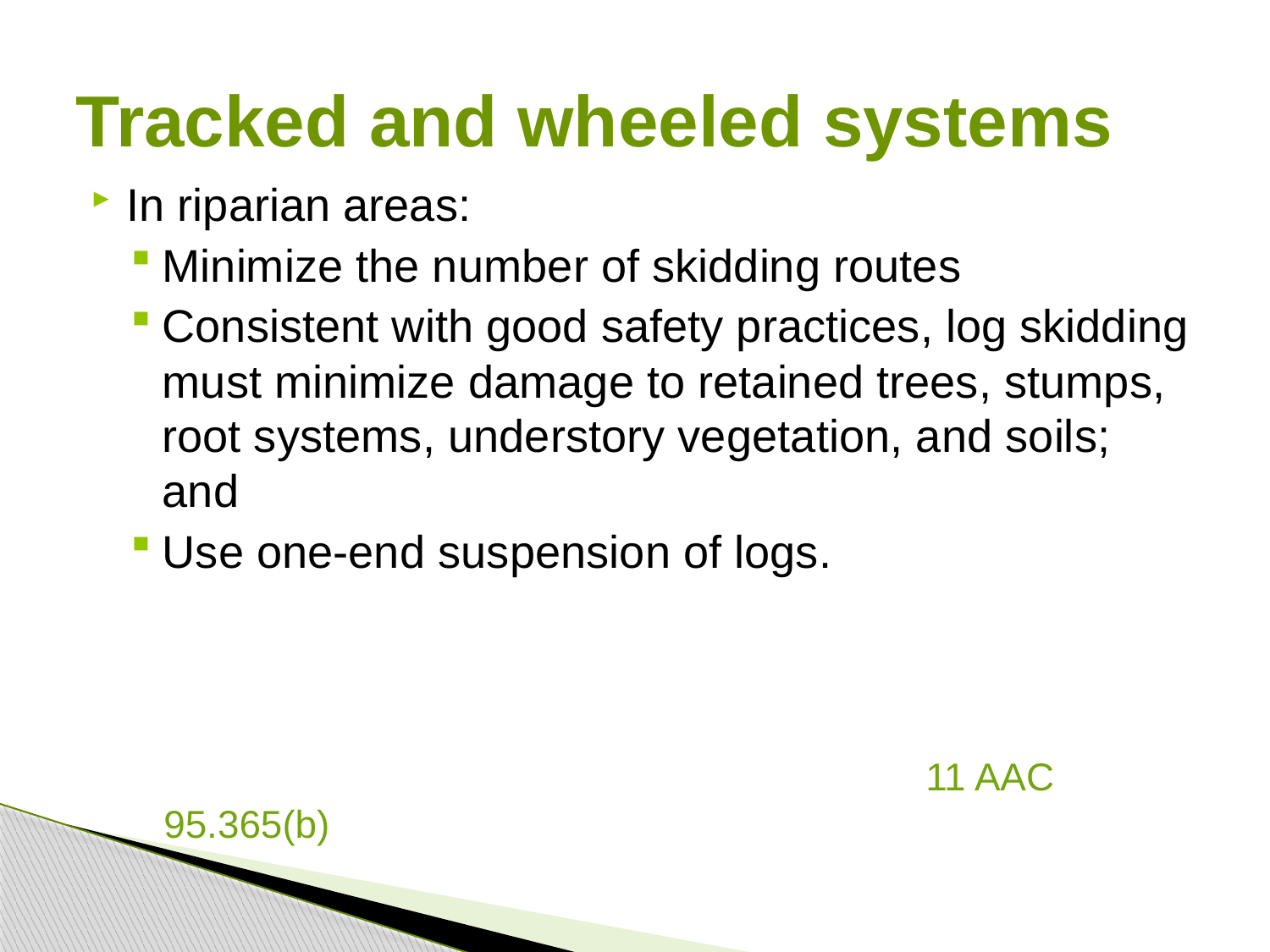

# Tracked and wheeled systems
In riparian areas:
Minimize the number of skidding routes
Consistent with good safety practices, log skidding must minimize damage to retained trees, stumps, root systems, understory vegeta­tion, and soils; and
Use one-end suspension of logs.

						11 AAC 95.365(b)